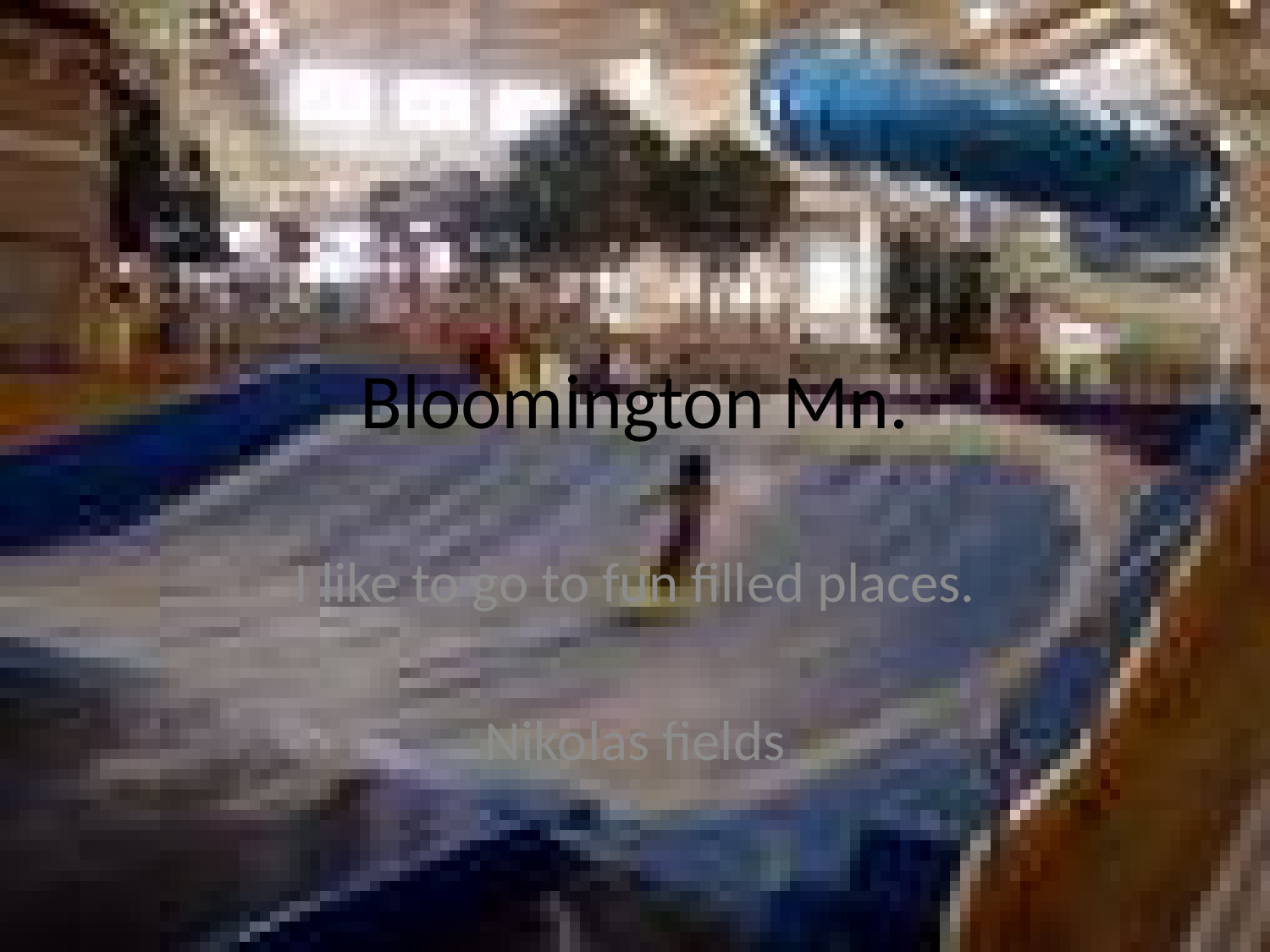

# Bloomington Mn.
I like to go to fun filled places.

Nikolas fields